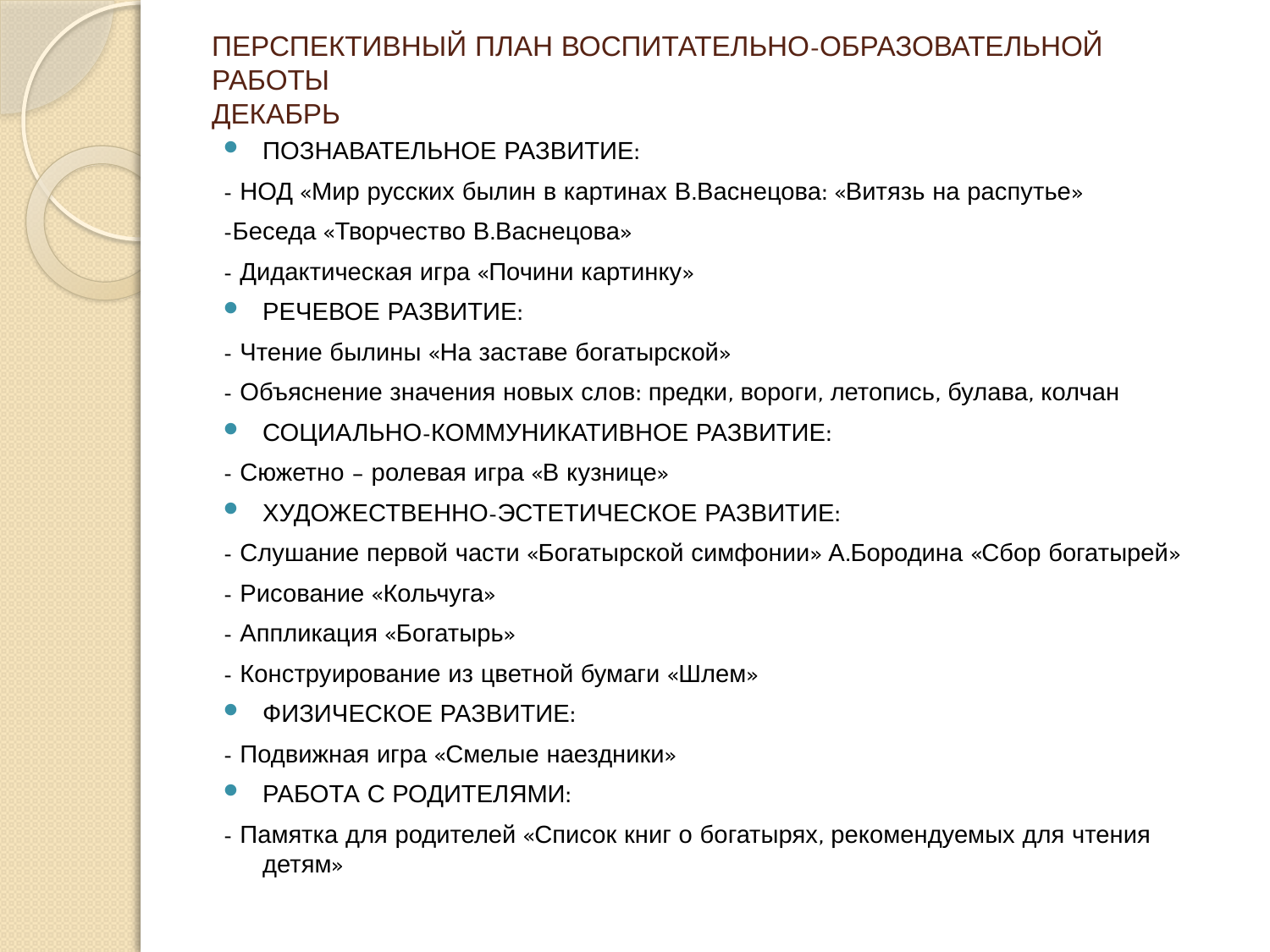

# ПЕРСПЕКТИВНЫЙ ПЛАН ВОСПИТАТЕЛЬНО-ОБРАЗОВАТЕЛЬНОЙ РАБОТЫ ДЕКАБРЬ
ПОЗНАВАТЕЛЬНОЕ РАЗВИТИЕ:
- НОД «Мир русских былин в картинах В.Васнецова: «Витязь на распутье»
-Беседа «Творчество В.Васнецова»
- Дидактическая игра «Почини картинку»
РЕЧЕВОЕ РАЗВИТИЕ:
- Чтение былины «На заставе богатырской»
- Объяснение значения новых слов: предки, вороги, летопись, булава, колчан
СОЦИАЛЬНО-КОММУНИКАТИВНОЕ РАЗВИТИЕ:
- Сюжетно – ролевая игра «В кузнице»
ХУДОЖЕСТВЕННО-ЭСТЕТИЧЕСКОЕ РАЗВИТИЕ:
- Слушание первой части «Богатырской симфонии» А.Бородина «Сбор богатырей»
- Рисование «Кольчуга»
- Аппликация «Богатырь»
- Конструирование из цветной бумаги «Шлем»
ФИЗИЧЕСКОЕ РАЗВИТИЕ:
- Подвижная игра «Смелые наездники»
РАБОТА С РОДИТЕЛЯМИ:
- Памятка для родителей «Список книг о богатырях, рекомендуемых для чтения детям»